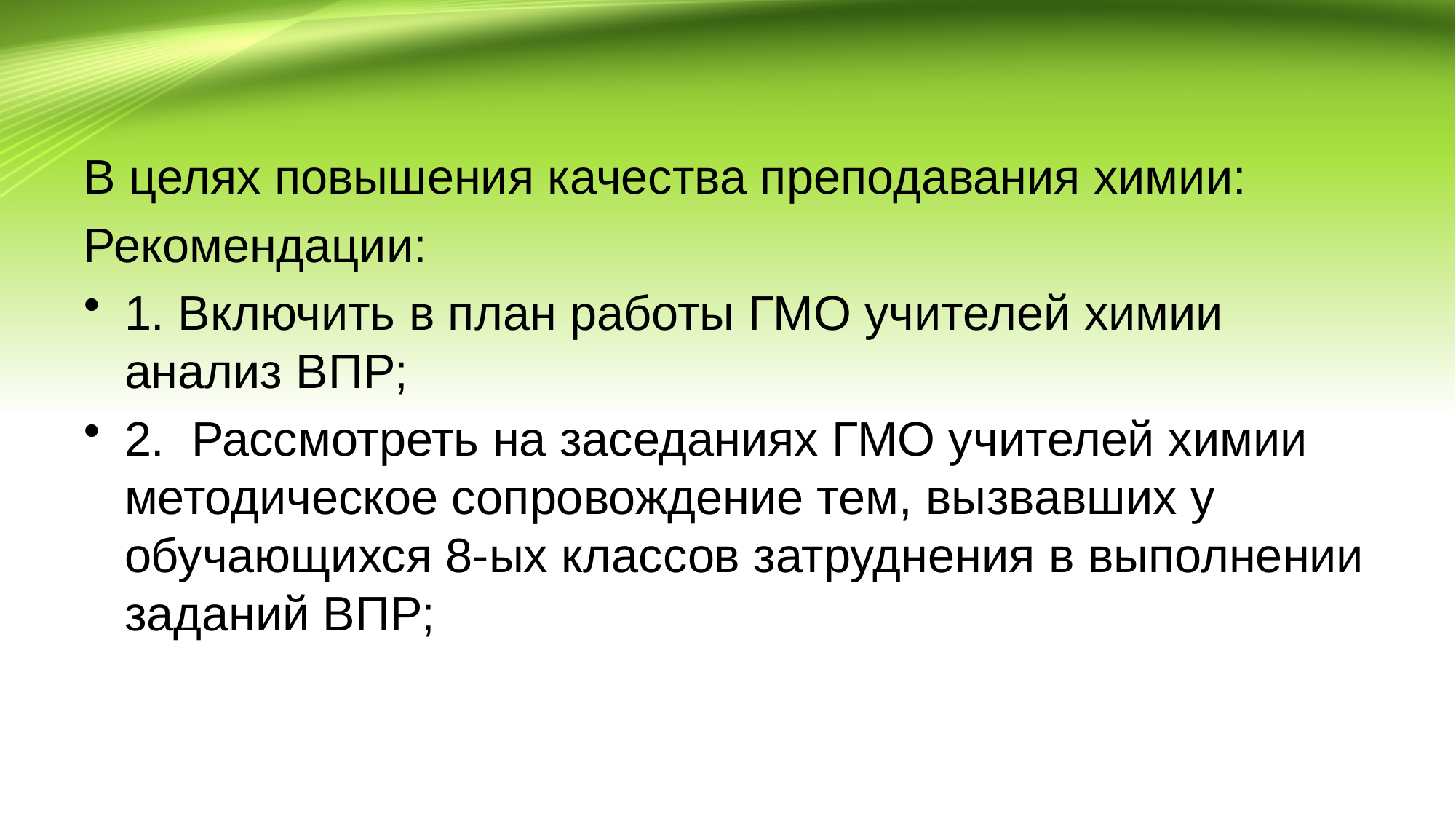

#
В целях повышения качества преподавания химии:
Рекомендации:
1. Включить в план работы ГМО учителей химии анализ ВПР;
2.  Рассмотреть на заседаниях ГМО учителей химии методическое сопровождение тем, вызвавших у обучающихся 8-ых классов затруднения в выполнении заданий ВПР;